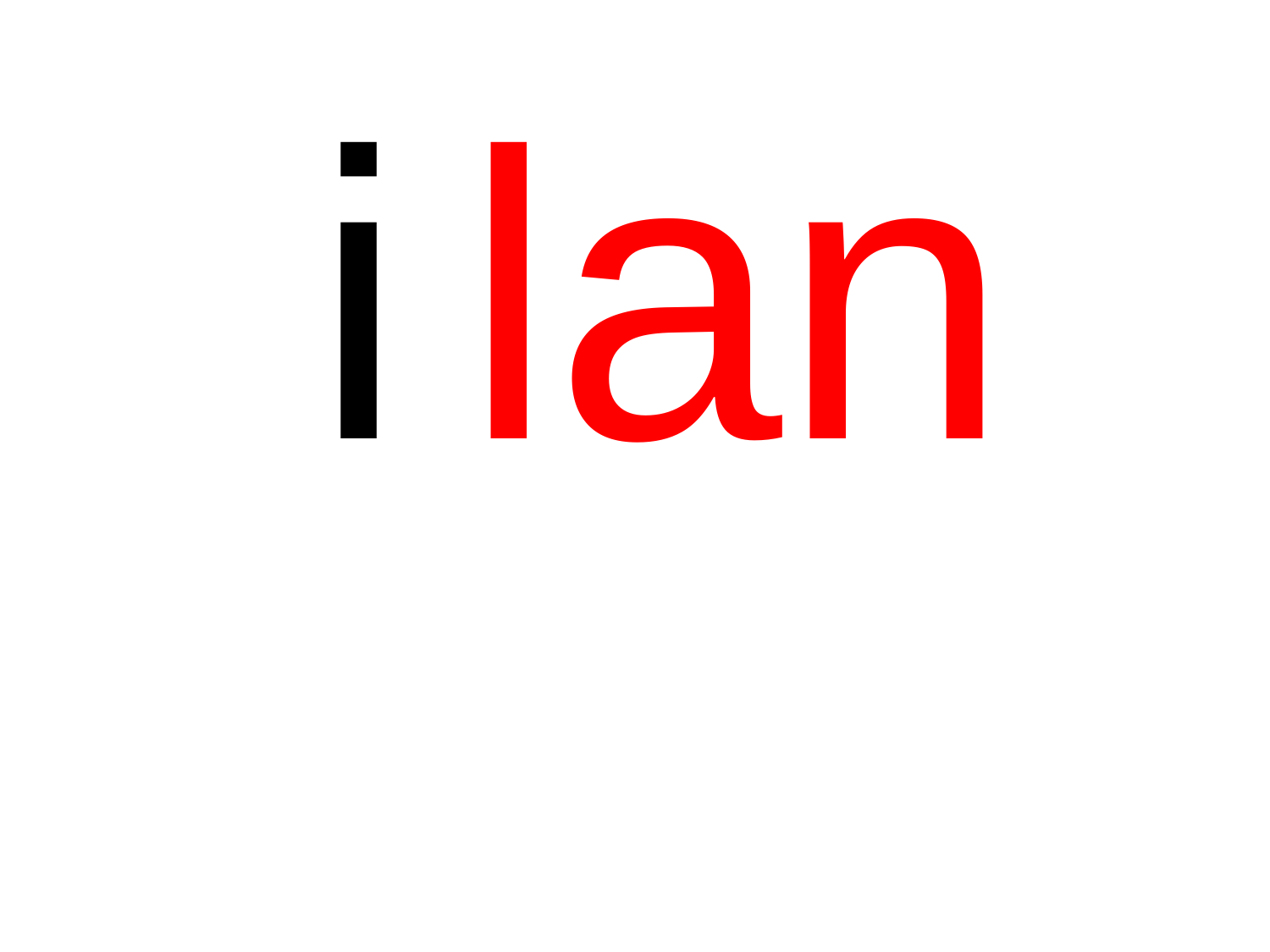

| i |
| --- |
| lan |
| --- |